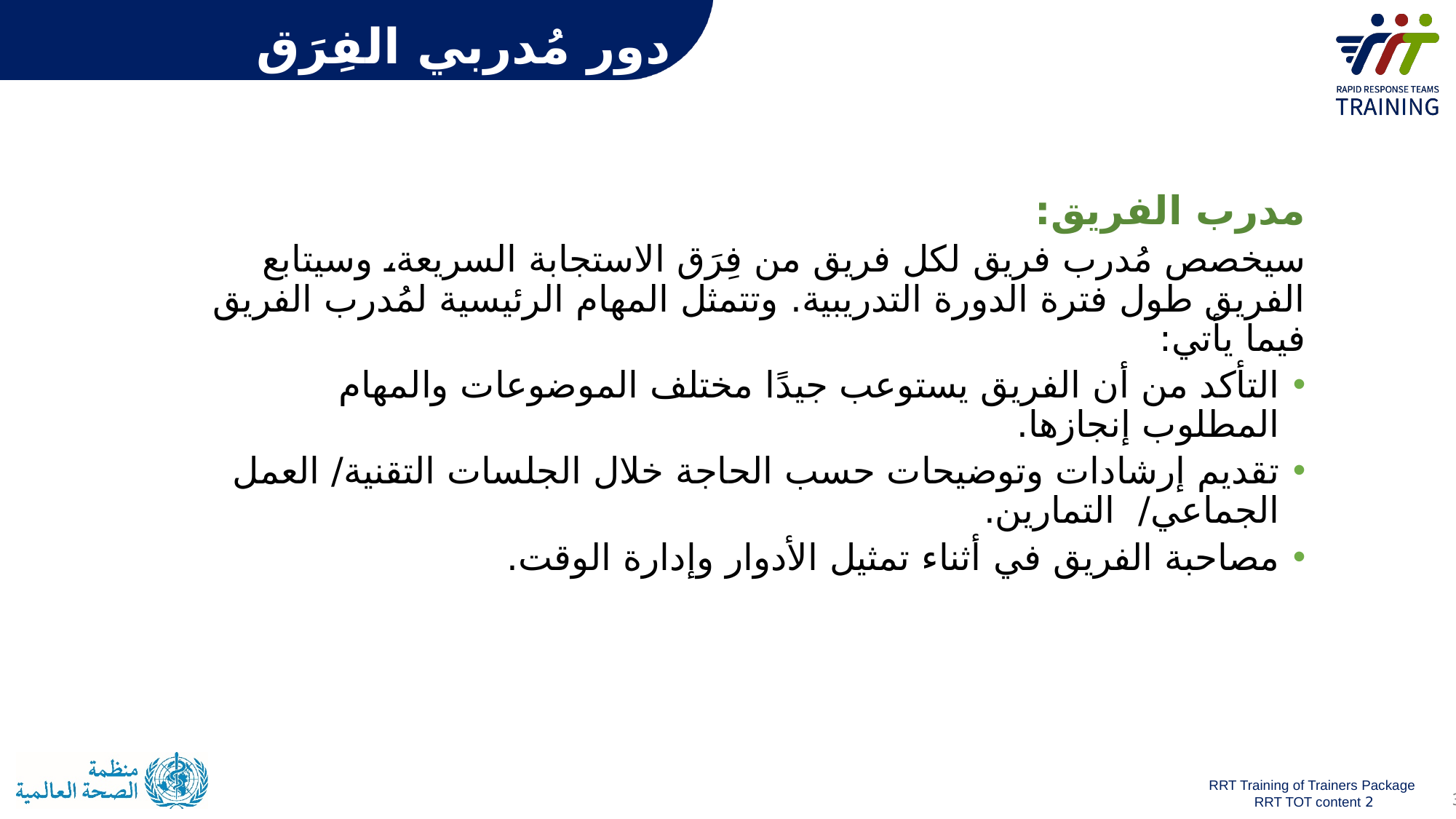

# دور مُدربي الفِرَق
مدرب الفريق:
سيخصص مُدرب فريق لكل فريق من فِرَق الاستجابة السريعة، وسيتابع الفريق طول فترة الدورة التدريبية. وتتمثل المهام الرئيسية لمُدرب الفريق فيما يأتي:
التأكد من أن الفريق يستوعب جيدًا مختلف الموضوعات والمهام المطلوب إنجازها.
تقديم إرشادات وتوضيحات حسب الحاجة خلال الجلسات التقنية/ العمل الجماعي/  التمارين.
مصاحبة الفريق في أثناء تمثيل الأدوار وإدارة الوقت.